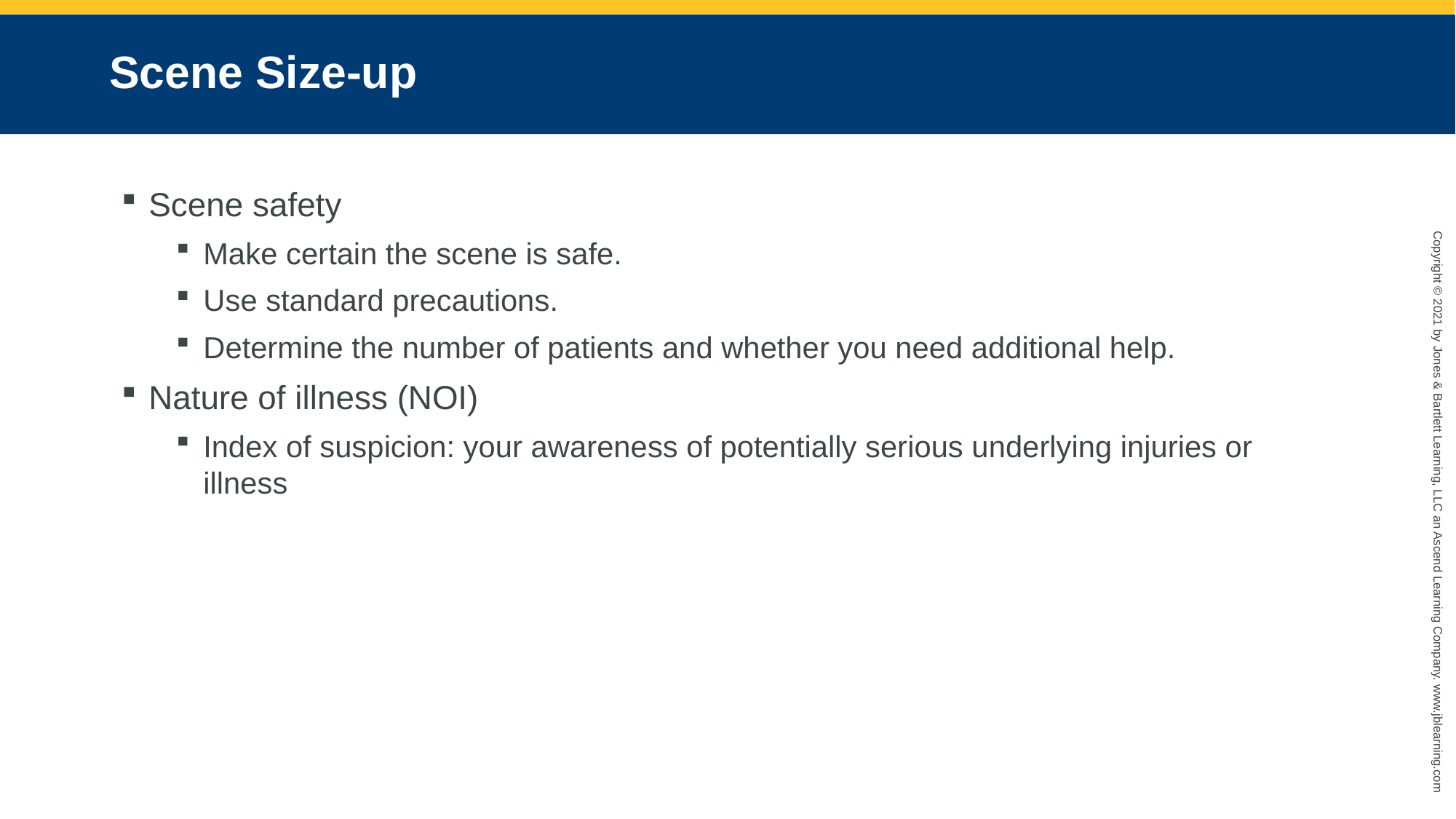

# Scene Size-up
Scene safety
Make certain the scene is safe.
Use standard precautions.
Determine the number of patients and whether you need additional help.
Nature of illness (NOI)
Index of suspicion: your awareness of potentially serious underlying injuries or illness